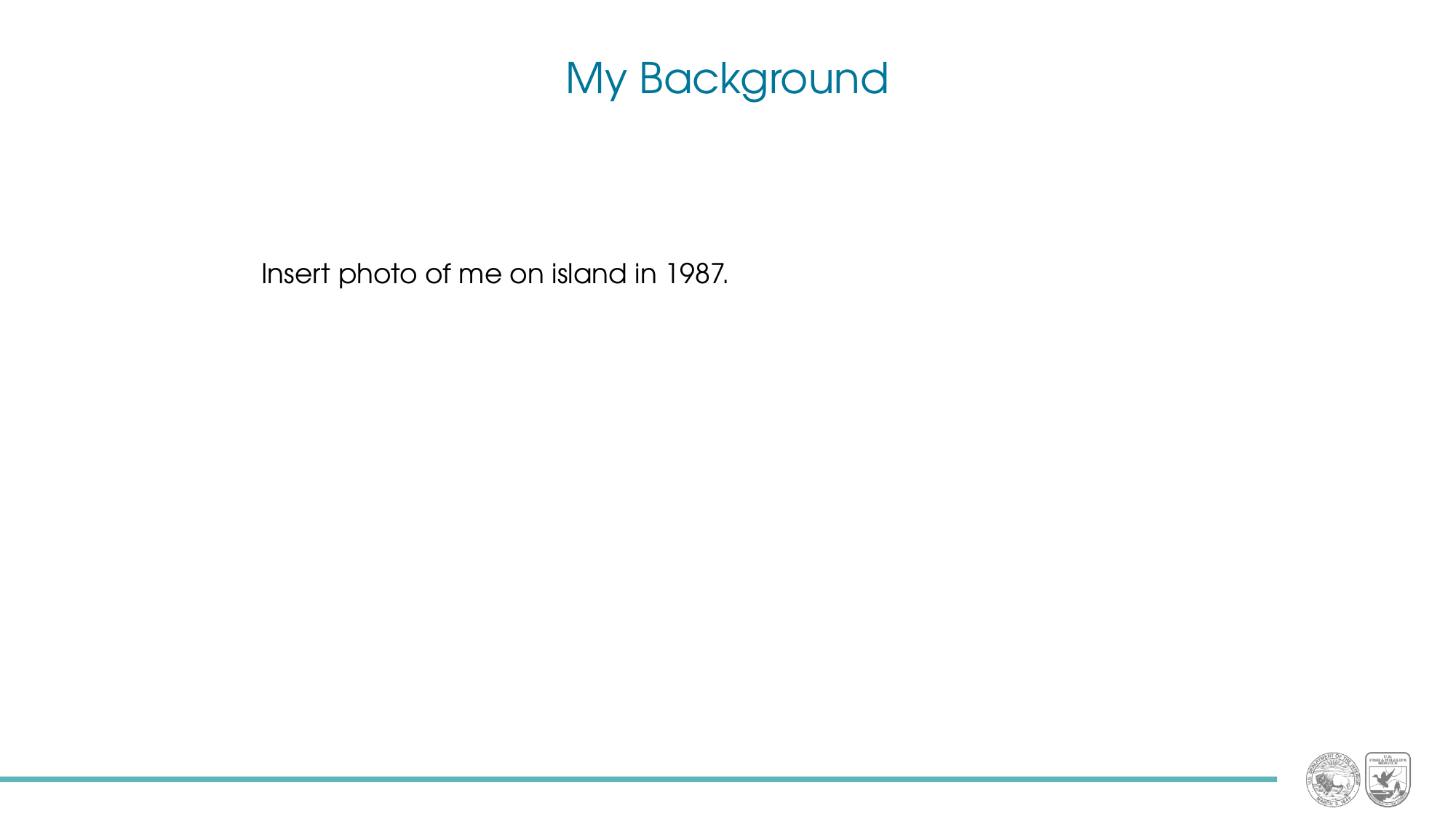

My Background
Insert photo of me on island in 1987.